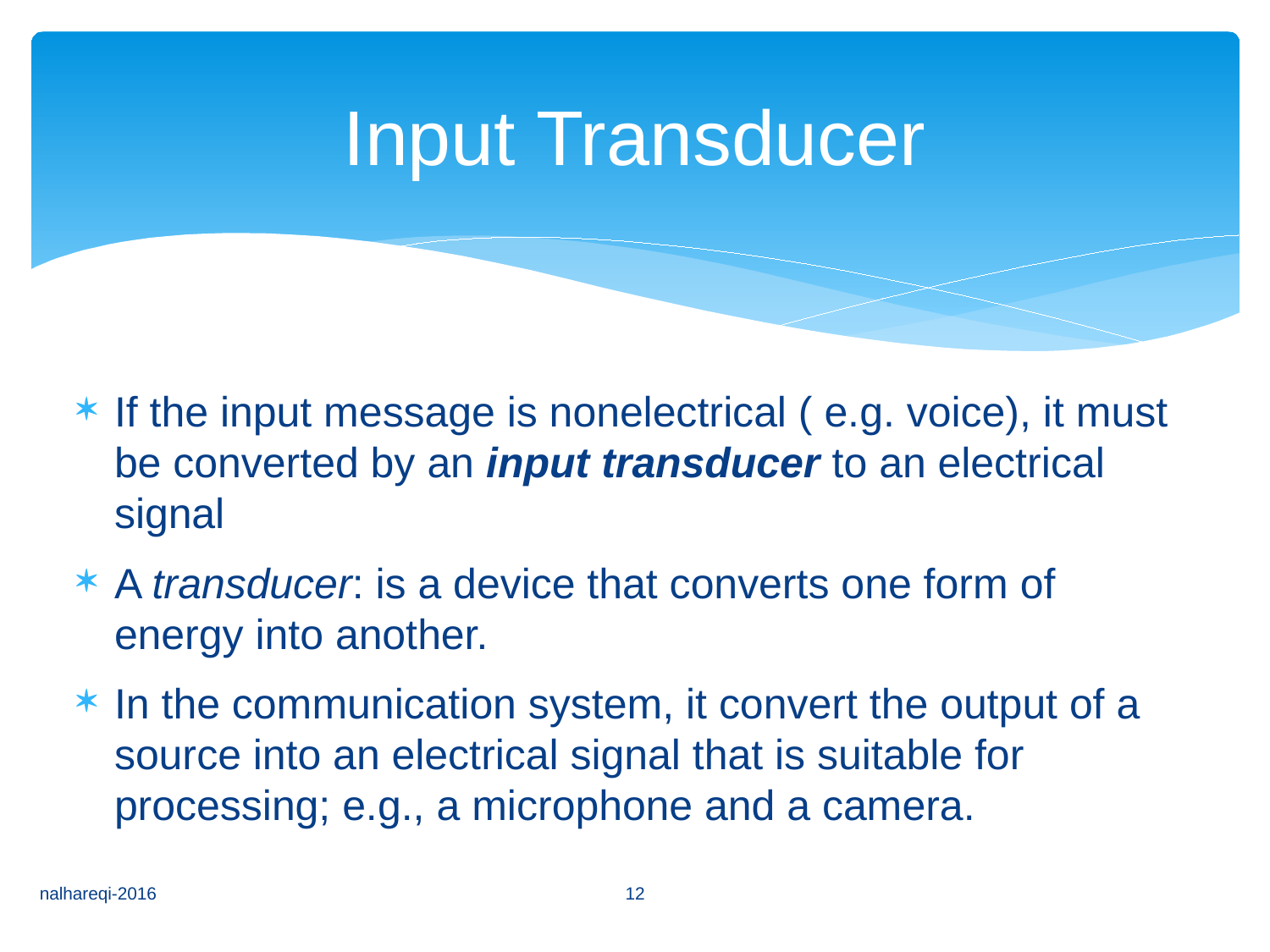

# Input Transducer
If the input message is nonelectrical ( e.g. voice), it must be converted by an input transducer to an electrical signal
A transducer: is a device that converts one form of energy into another.
In the communication system, it convert the output of a source into an electrical signal that is suitable for processing; e.g., a microphone and a camera.

12
nalhareqi-2016